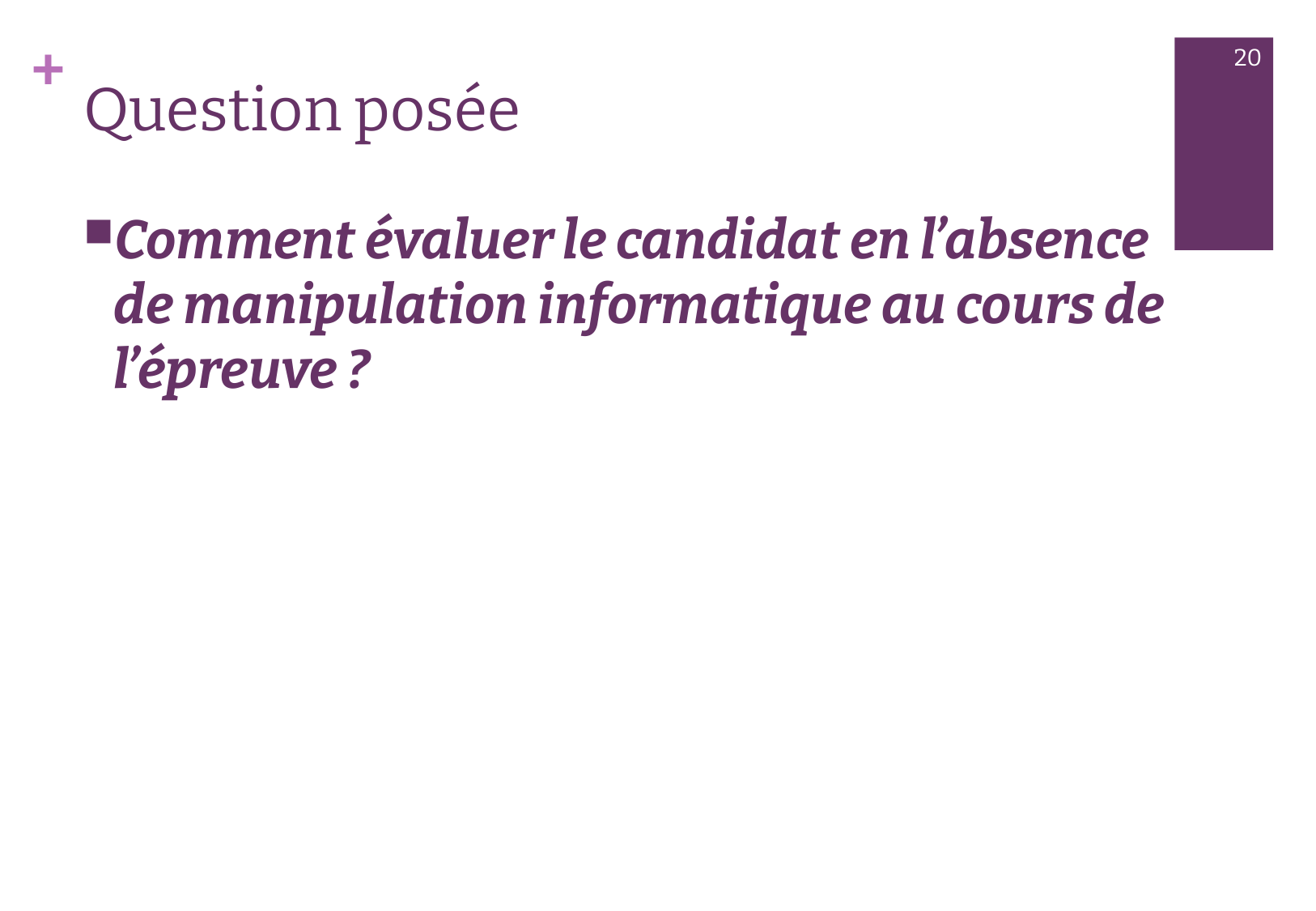

20
# Question posée
Comment évaluer le candidat en l’absence de manipulation informatique au cours de l’épreuve ?